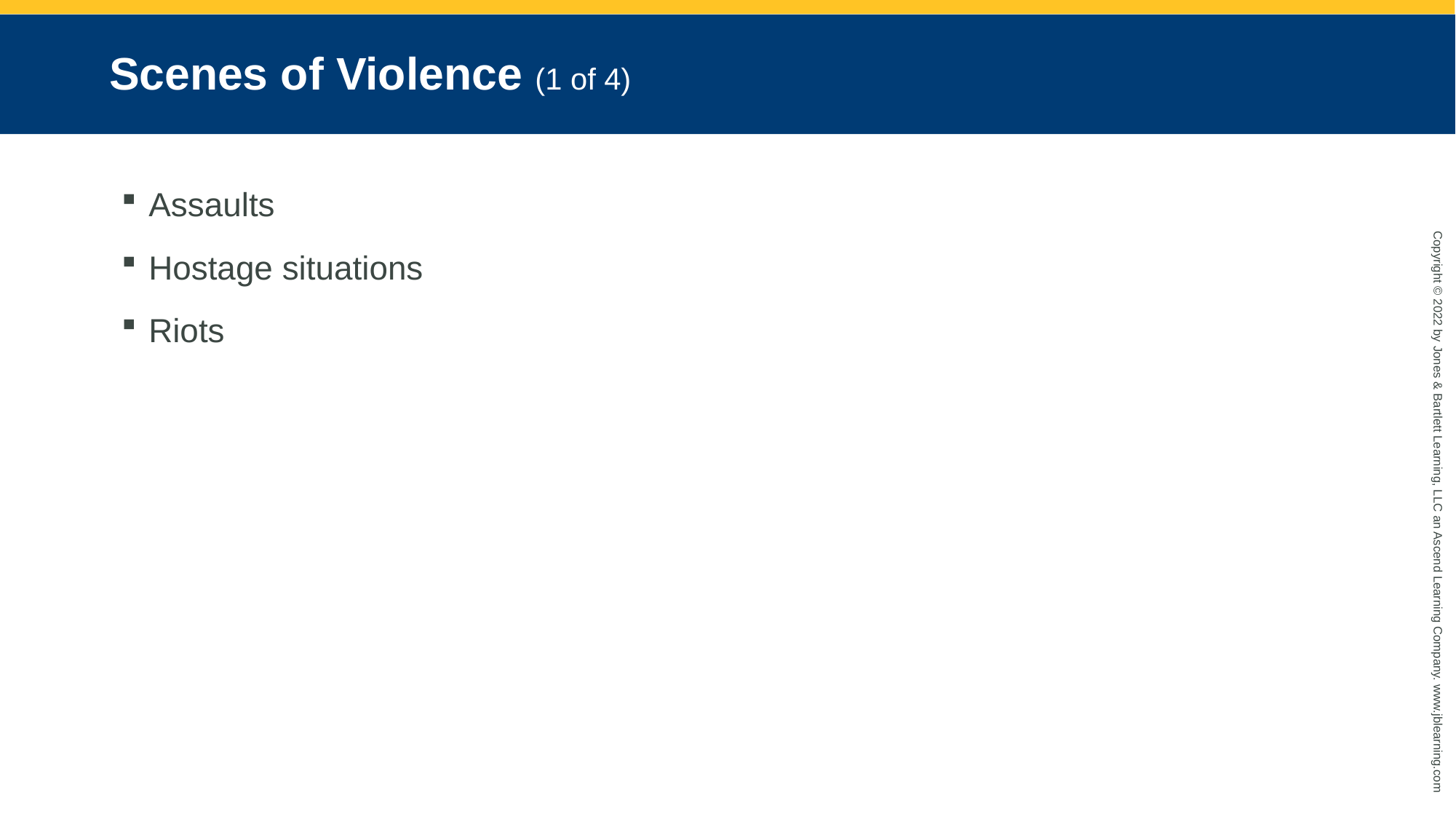

# Scenes of Violence (1 of 4)
Assaults
Hostage situations
Riots